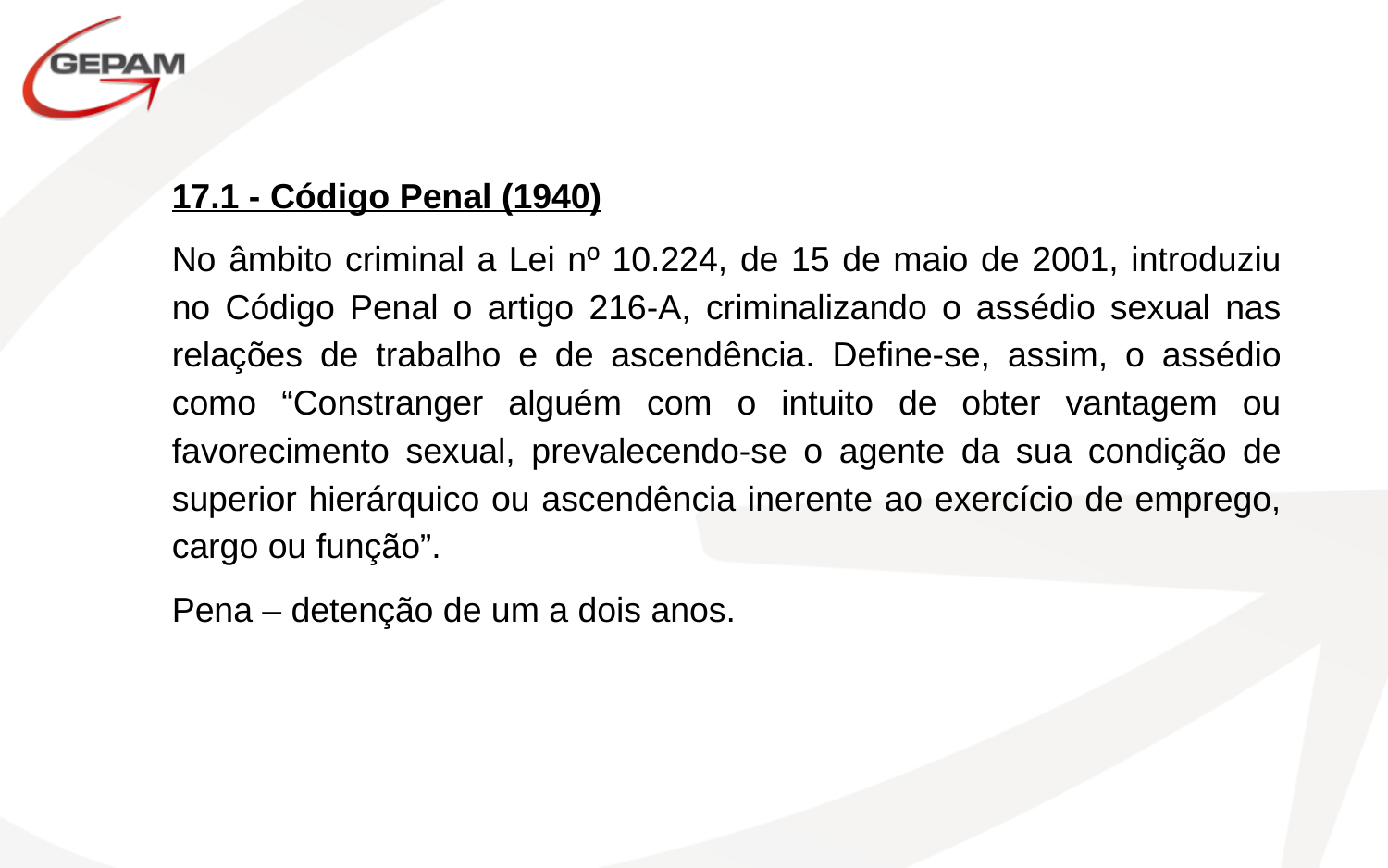

17.1 - Código Penal (1940)
No âmbito criminal a Lei nº 10.224, de 15 de maio de 2001, introduziu no Código Penal o artigo 216-A, criminalizando o assédio sexual nas relações de trabalho e de ascendência. Define-se, assim, o assédio como “Constranger alguém com o intuito de obter vantagem ou favorecimento sexual, prevalecendo-se o agente da sua condição de superior hierárquico ou ascendência inerente ao exercício de emprego, cargo ou função”.
Pena – detenção de um a dois anos.